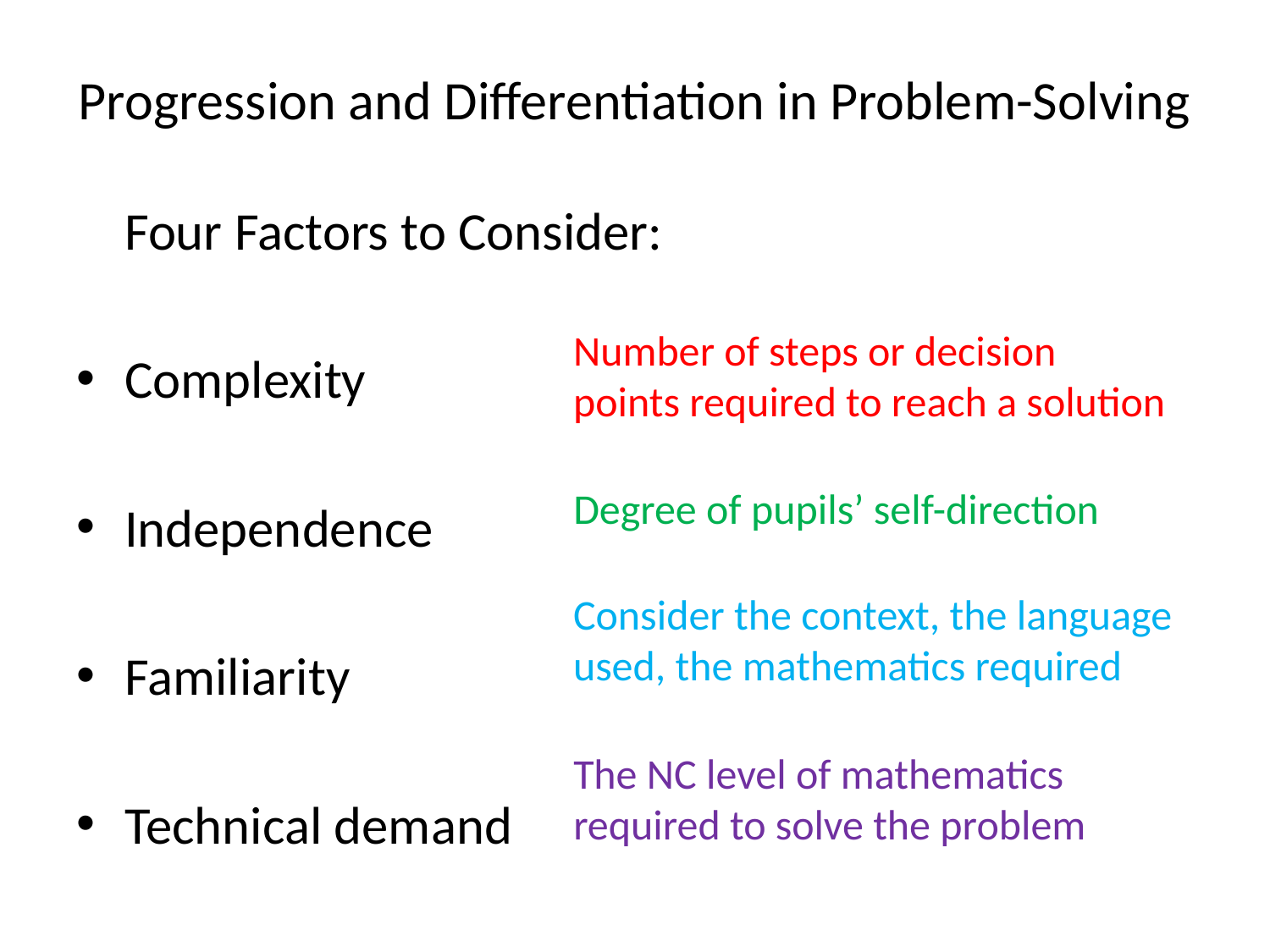

# Progression and Differentiation in Problem-Solving
	Four Factors to Consider:

Complexity

Independence

Familiarity

Technical demand

Number of steps or decision points required to reach a solution
Degree of pupils’ self-direction
Consider the context, the language used, the mathematics required
The NC level of mathematics required to solve the problem